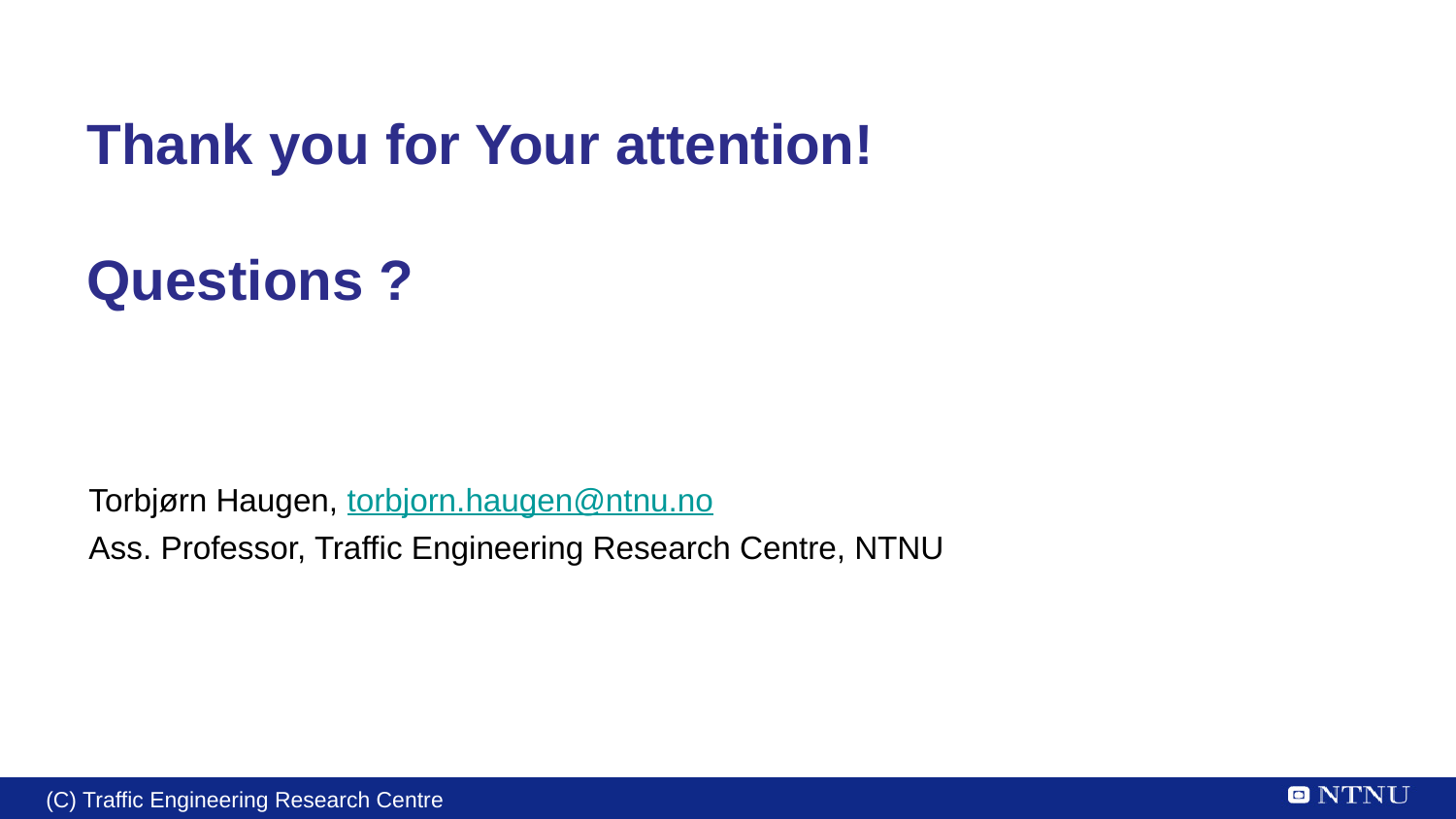

Thank you for Your attention!

Questions ?

Torbjørn Haugen, torbjorn.haugen@ntnu.no
Ass. Professor, Traffic Engineering Research Centre, NTNU